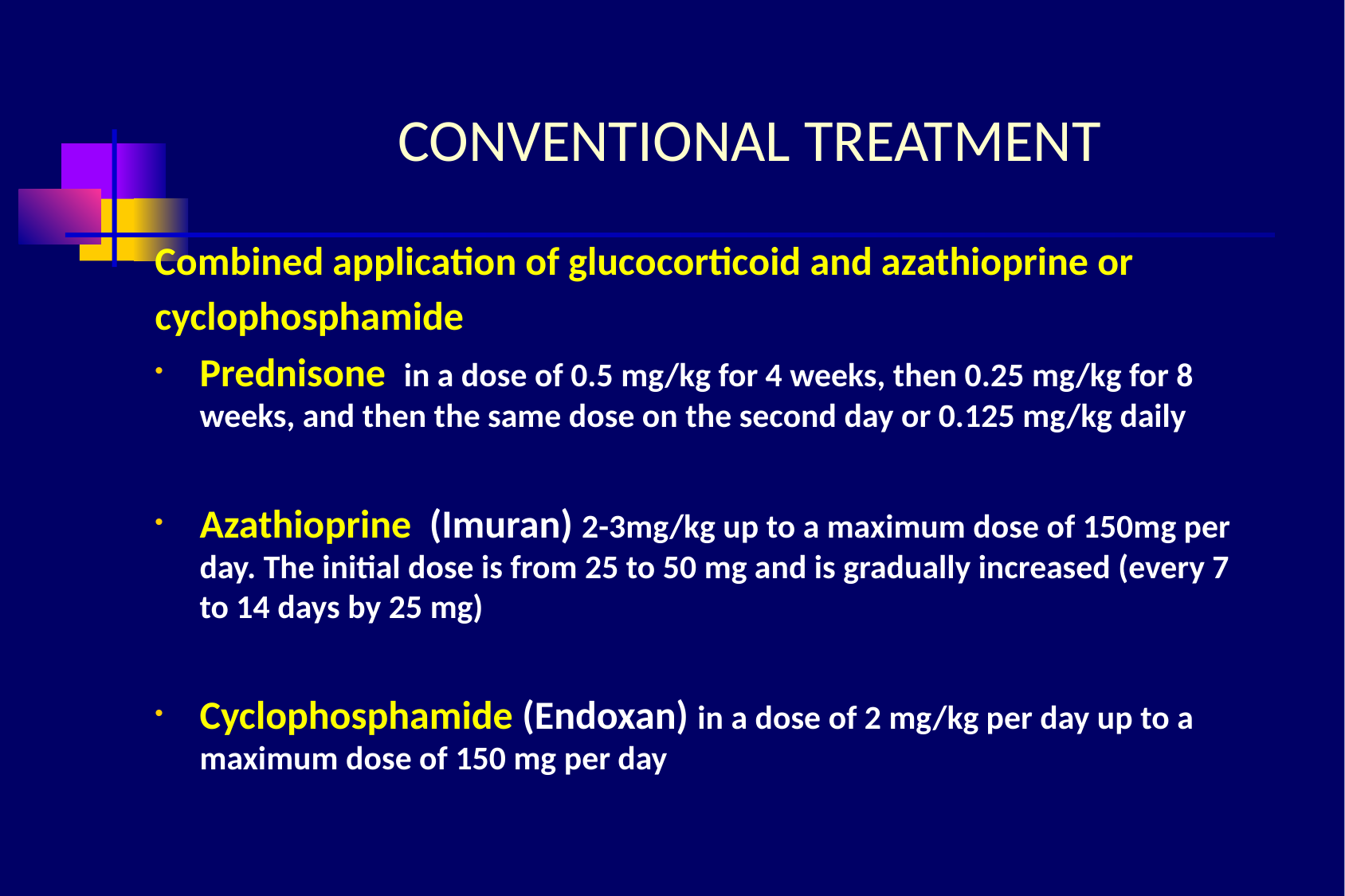

# CONVENTIONAL TREATMENT
Combined application of glucocorticoid and azathioprine or
cyclophosphamide
Prednisone  in a dose of 0.5 mg/kg for 4 weeks, then 0.25 mg/kg for 8 weeks, and then the same dose on the second day or 0.125 mg/kg daily

Azathioprine  (Imuran) 2-3mg/kg up to a maximum dose of 150mg per day. The initial dose is from 25 to 50 mg and is gradually increased (every 7 to 14 days by 25 mg)

Cyclophosphamide (Endoxan) in a dose of 2 mg/kg per day up to a maximum dose of 150 mg per day